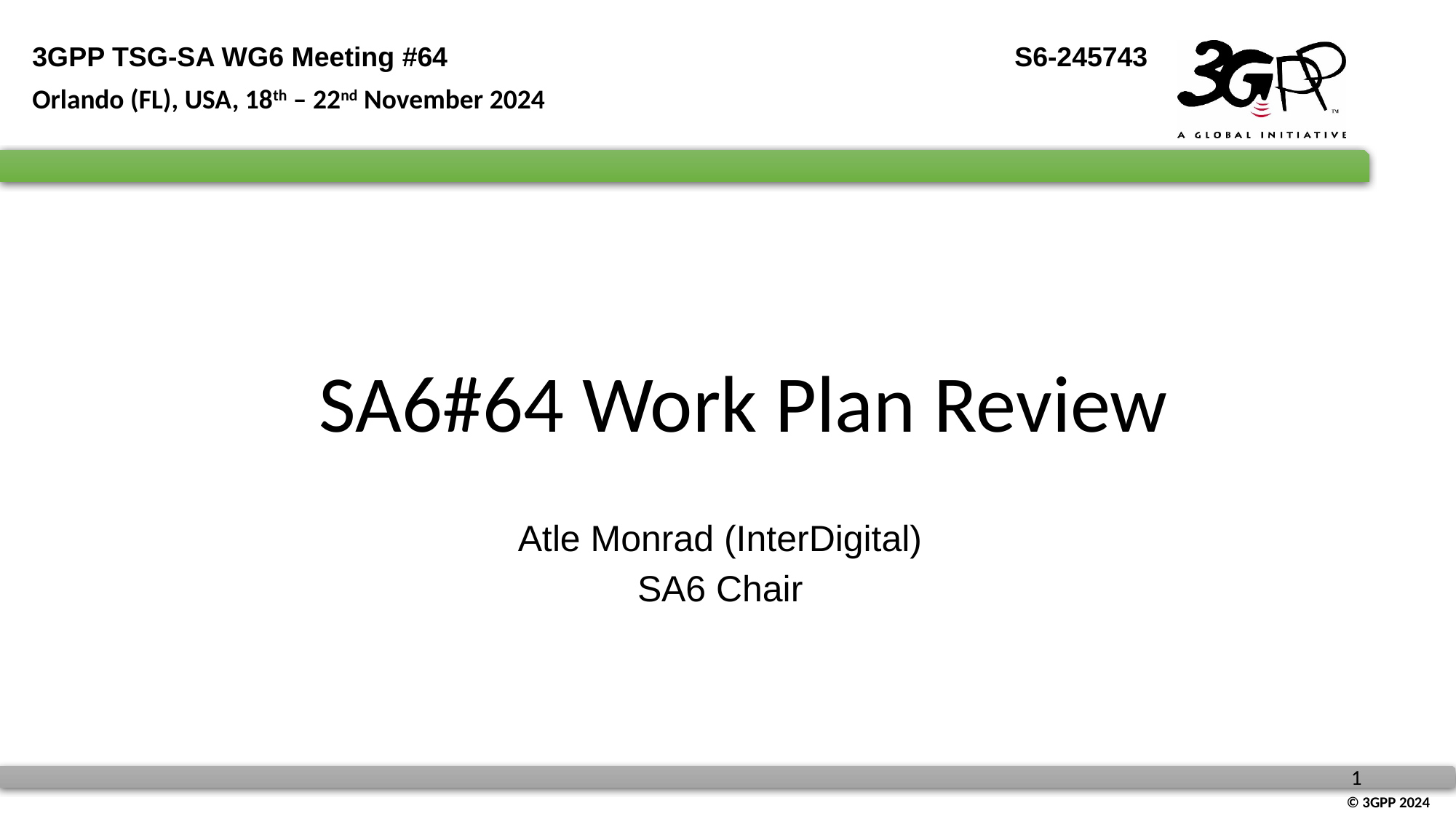

3GPP TSG-SA WG6 Meeting #64						S6-245743
Orlando (FL), USA, 18th – 22nd November 2024
# SA6#64 Work Plan Review
Atle Monrad (InterDigital)
SA6 Chair